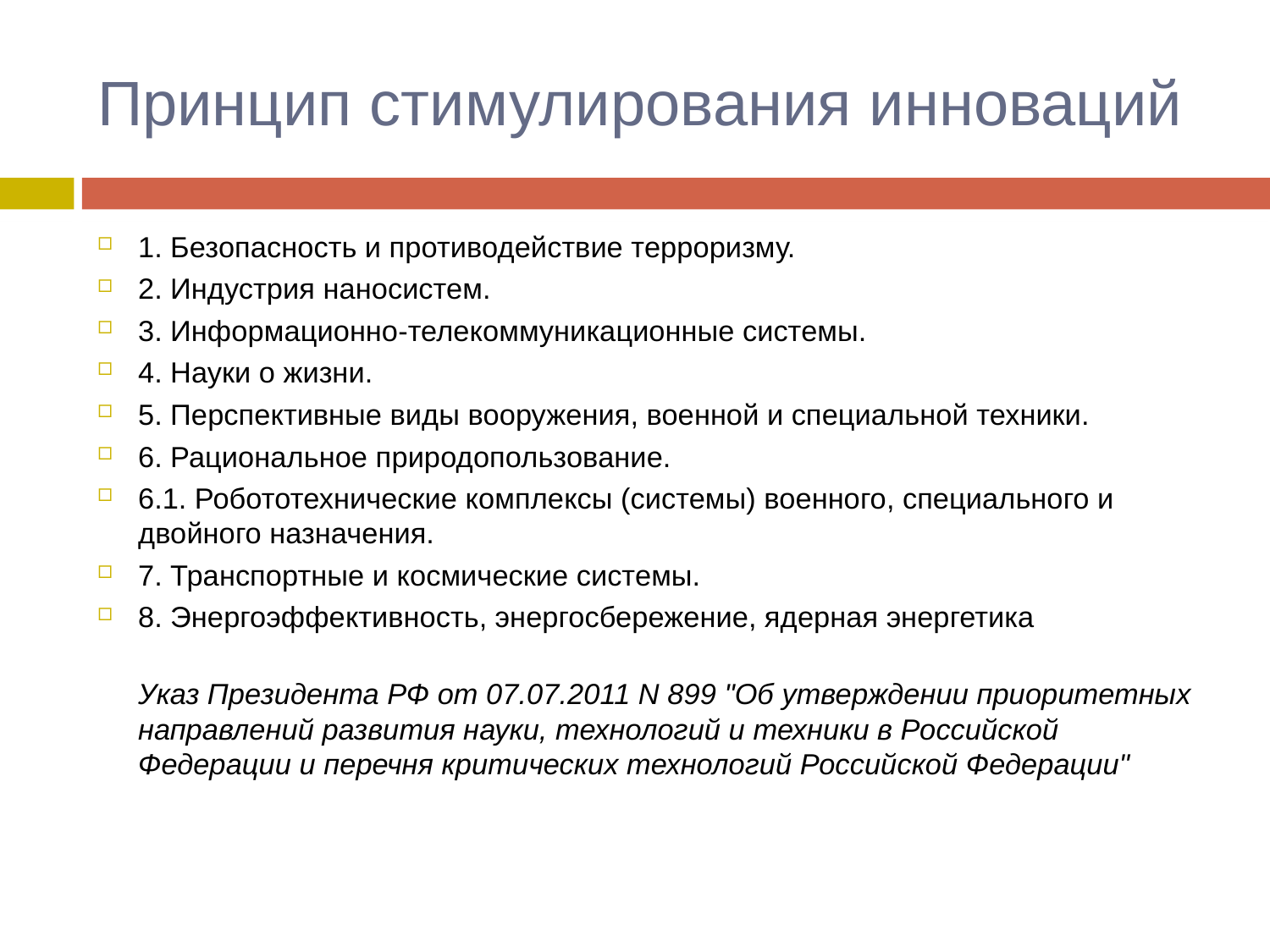

# Принцип стимулирования инноваций
1. Безопасность и противодействие терроризму.
2. Индустрия наносистем.
3. Информационно-телекоммуникационные системы.
4. Науки о жизни.
5. Перспективные виды вооружения, военной и специальной техники.
6. Рациональное природопользование.
6.1. Робототехнические комплексы (системы) военного, специального и двойного назначения.
7. Транспортные и космические системы.
8. Энергоэффективность, энергосбережение, ядерная энергетика
Указ Президента РФ от 07.07.2011 N 899 "Об утверждении приоритетных направлений развития науки, технологий и техники в Российской Федерации и перечня критических технологий Российской Федерации"